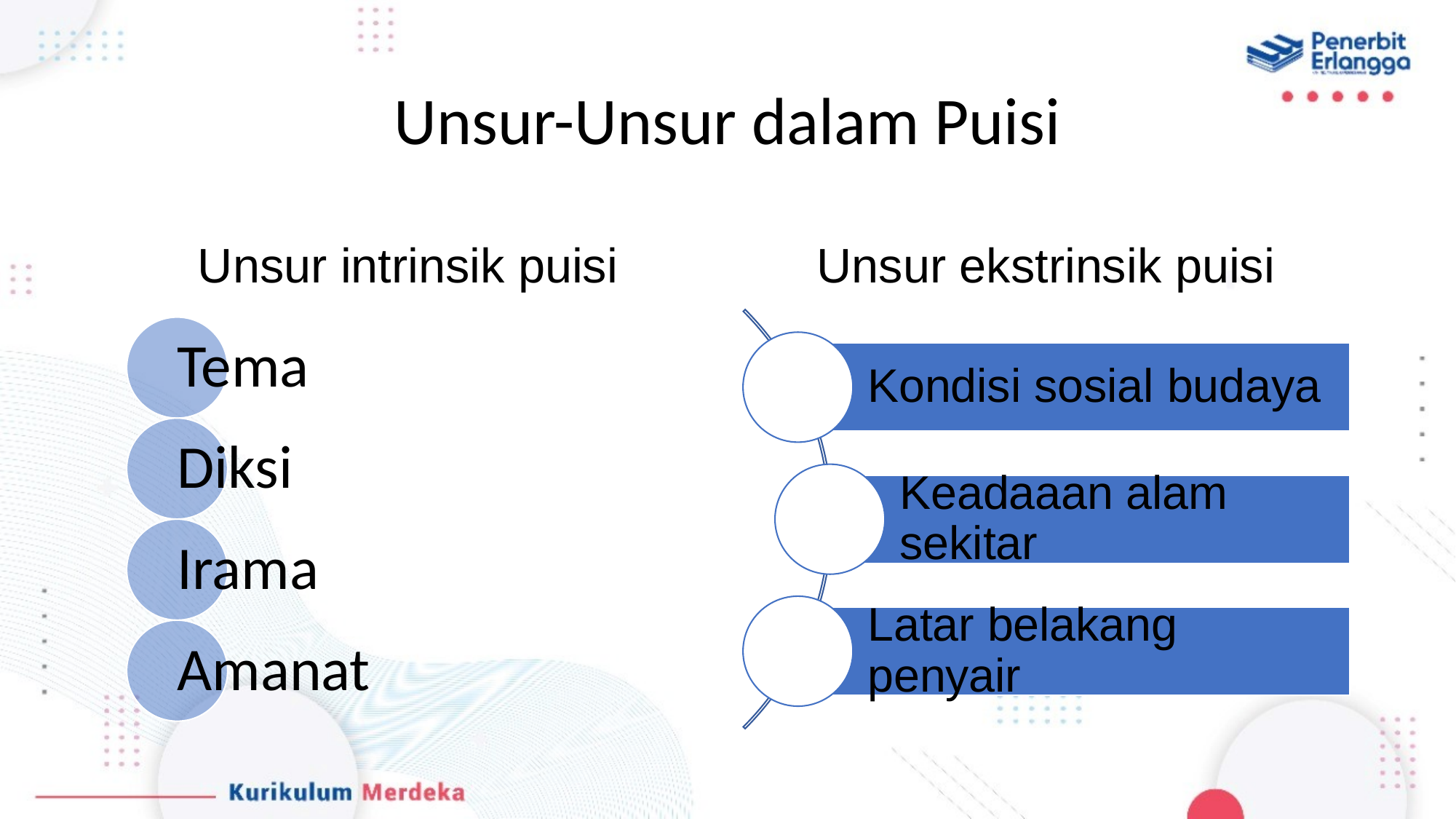

# Unsur-Unsur dalam Puisi
Unsur intrinsik puisi
Unsur ekstrinsik puisi
Tema
Diksi
Irama
Amanat
Kondisi sosial budaya
Keadaaan alam sekitar
Latar belakang penyair